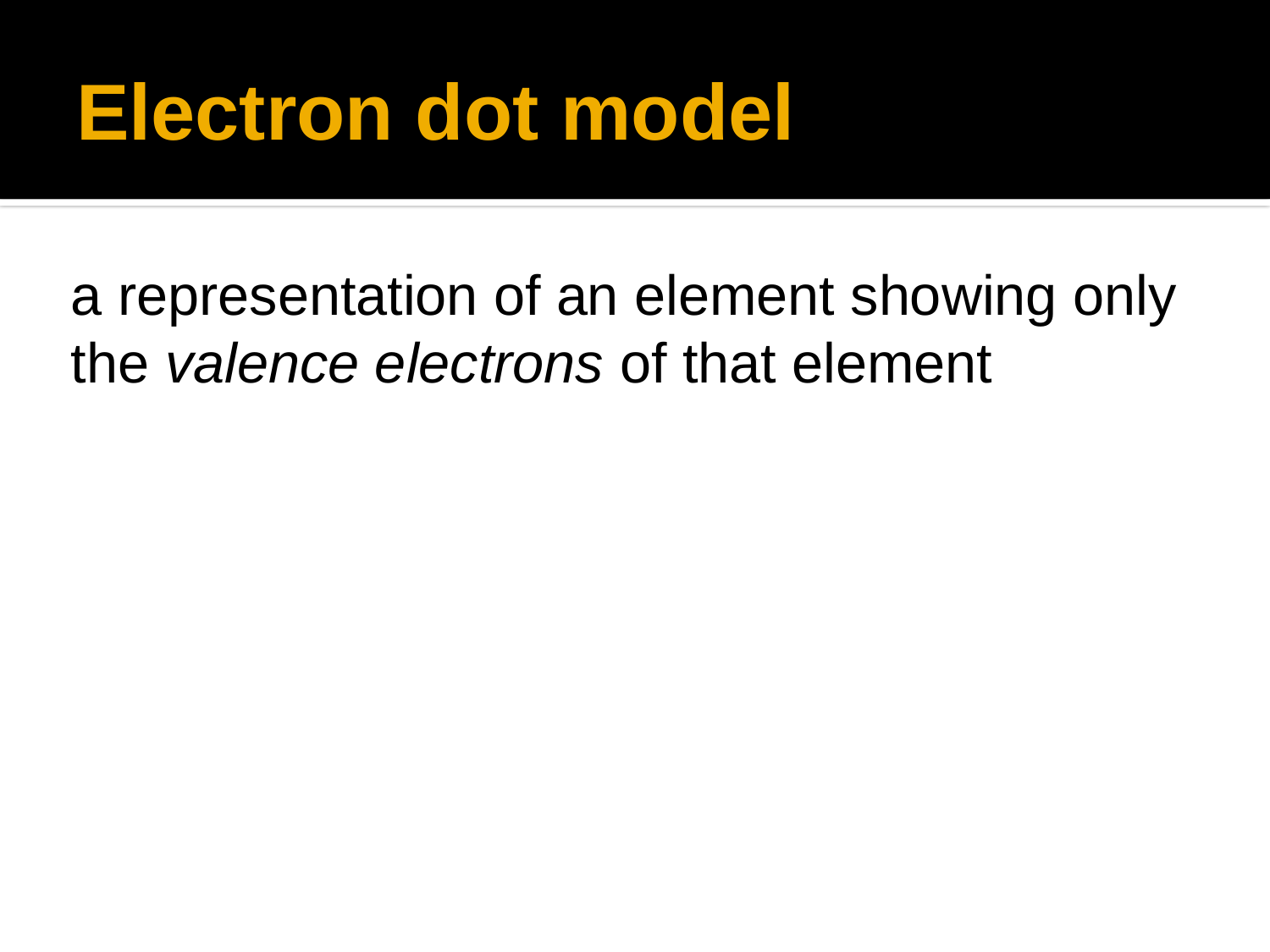

# Electron dot model
a representation of an element showing only the valence electrons of that element